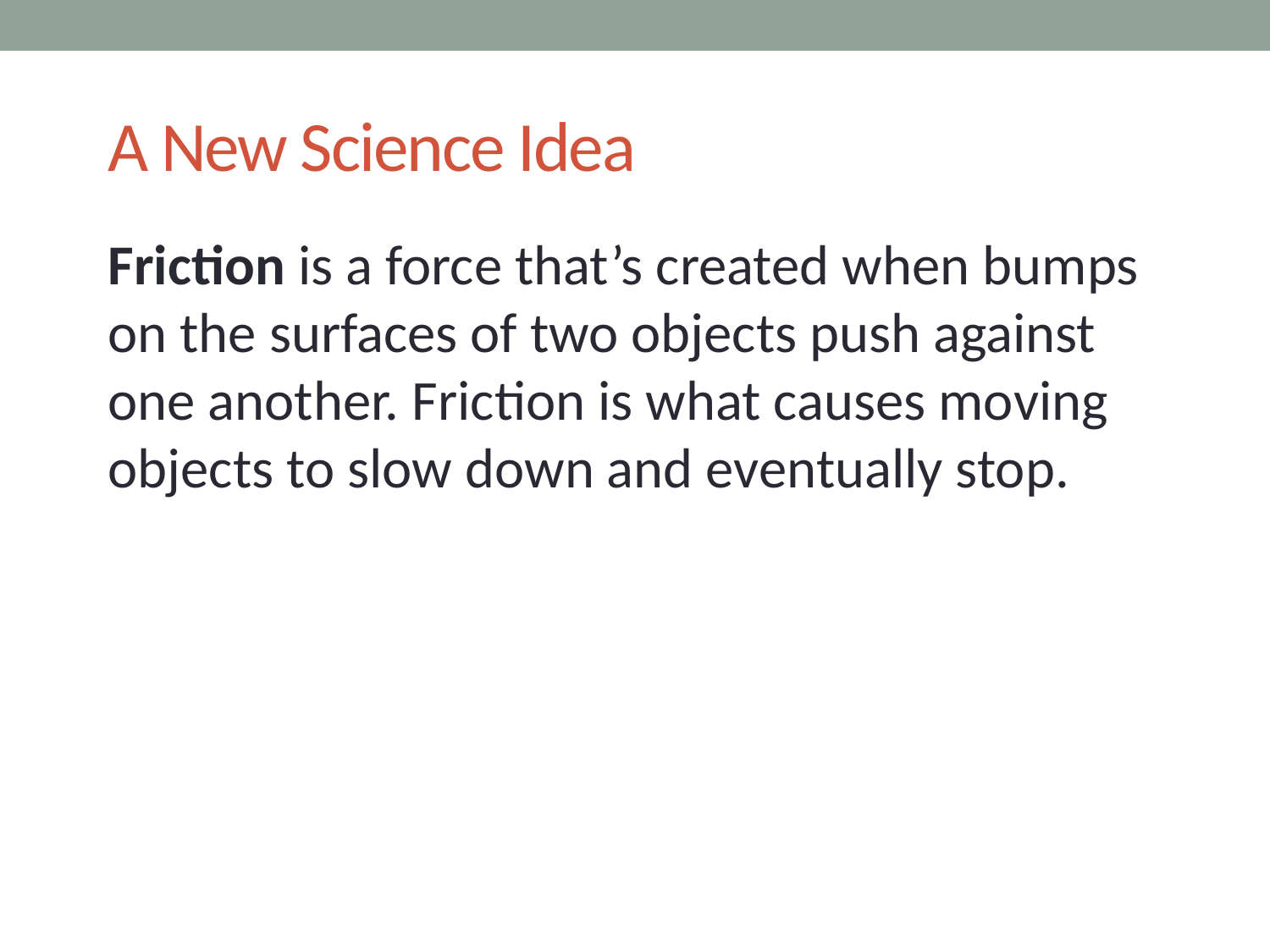

# A New Science Idea
Friction is a force that’s created when bumps on the surfaces of two objects push against one another. Friction is what causes moving objects to slow down and eventually stop.